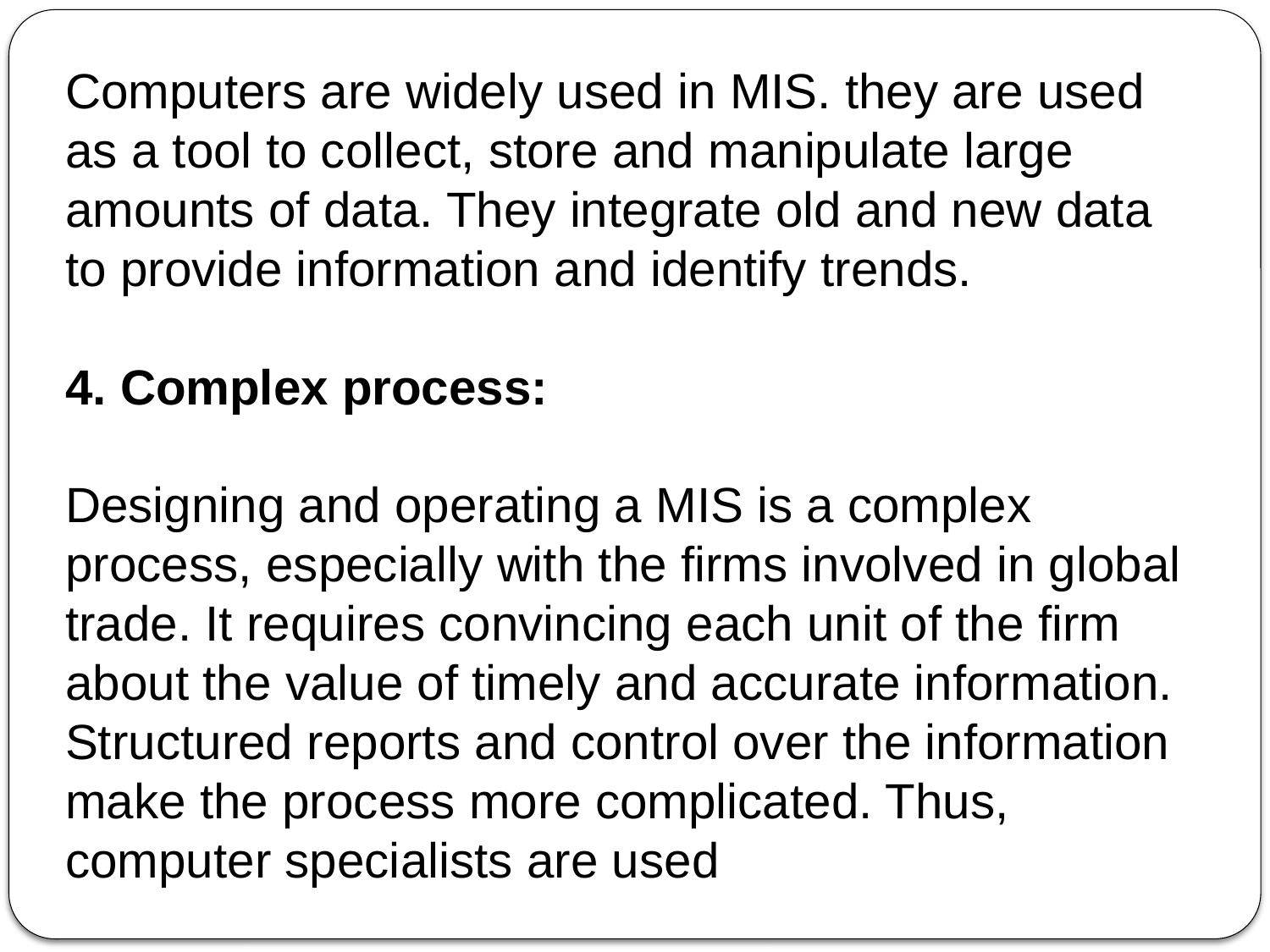

Computers are widely used in MIS. they are used as a tool to collect, store and manipulate large amounts of data. They integrate old and new data to provide information and identify trends.

4. Complex process:

Designing and operating a MIS is a complex process, especially with the firms involved in global trade. It requires convincing each unit of the firm about the value of timely and accurate information. Structured reports and control over the information make the process more complicated. Thus, computer specialists are used